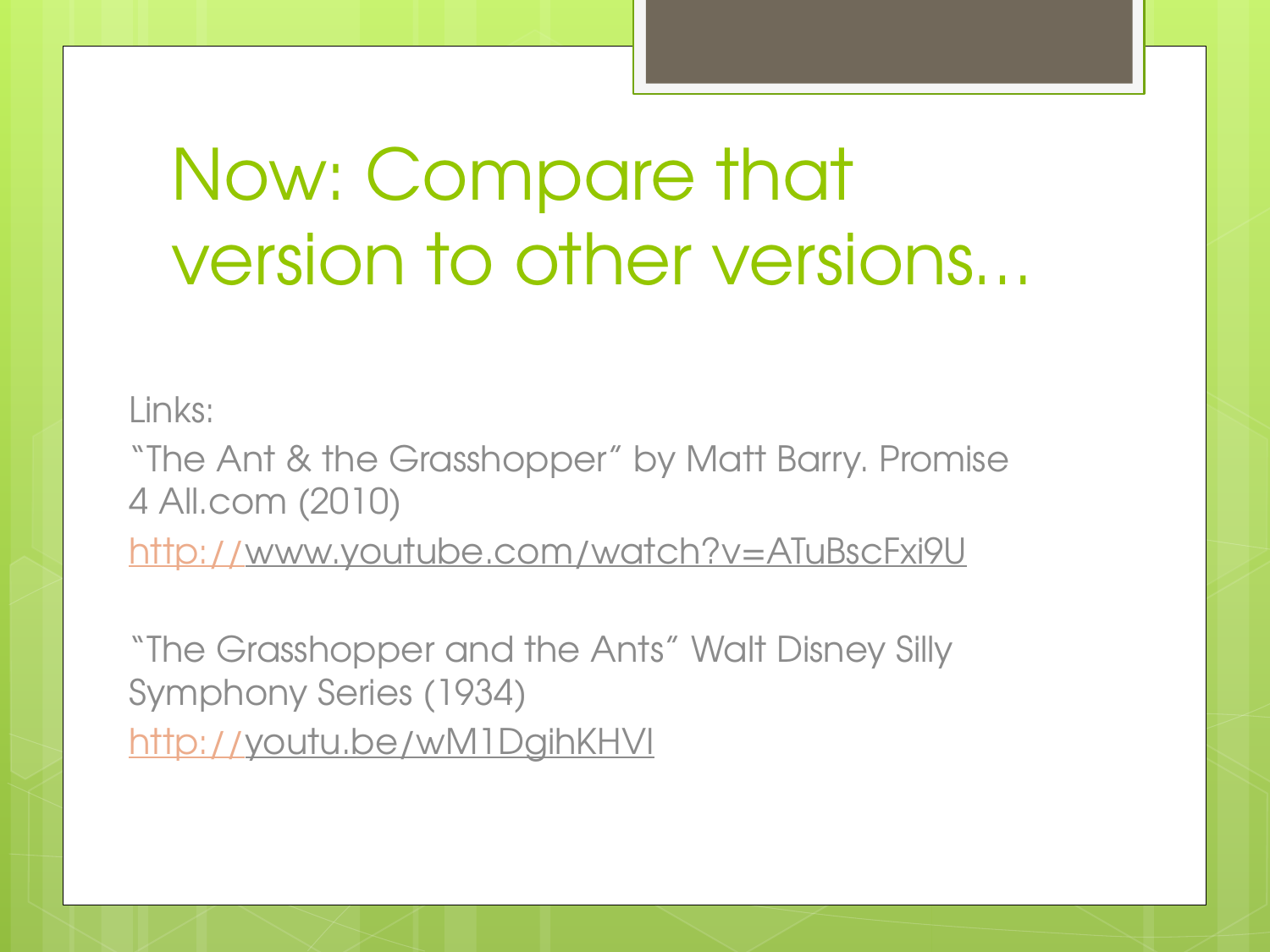

# Now: Compare that version to other versions…
Links:
“The Ant & the Grasshopper” by Matt Barry. Promise 4 All.com (2010)
http://www.youtube.com/watch?v=ATuBscFxi9U

“The Grasshopper and the Ants” Walt Disney Silly Symphony Series (1934)
http://youtu.be/wM1DgihKHVI